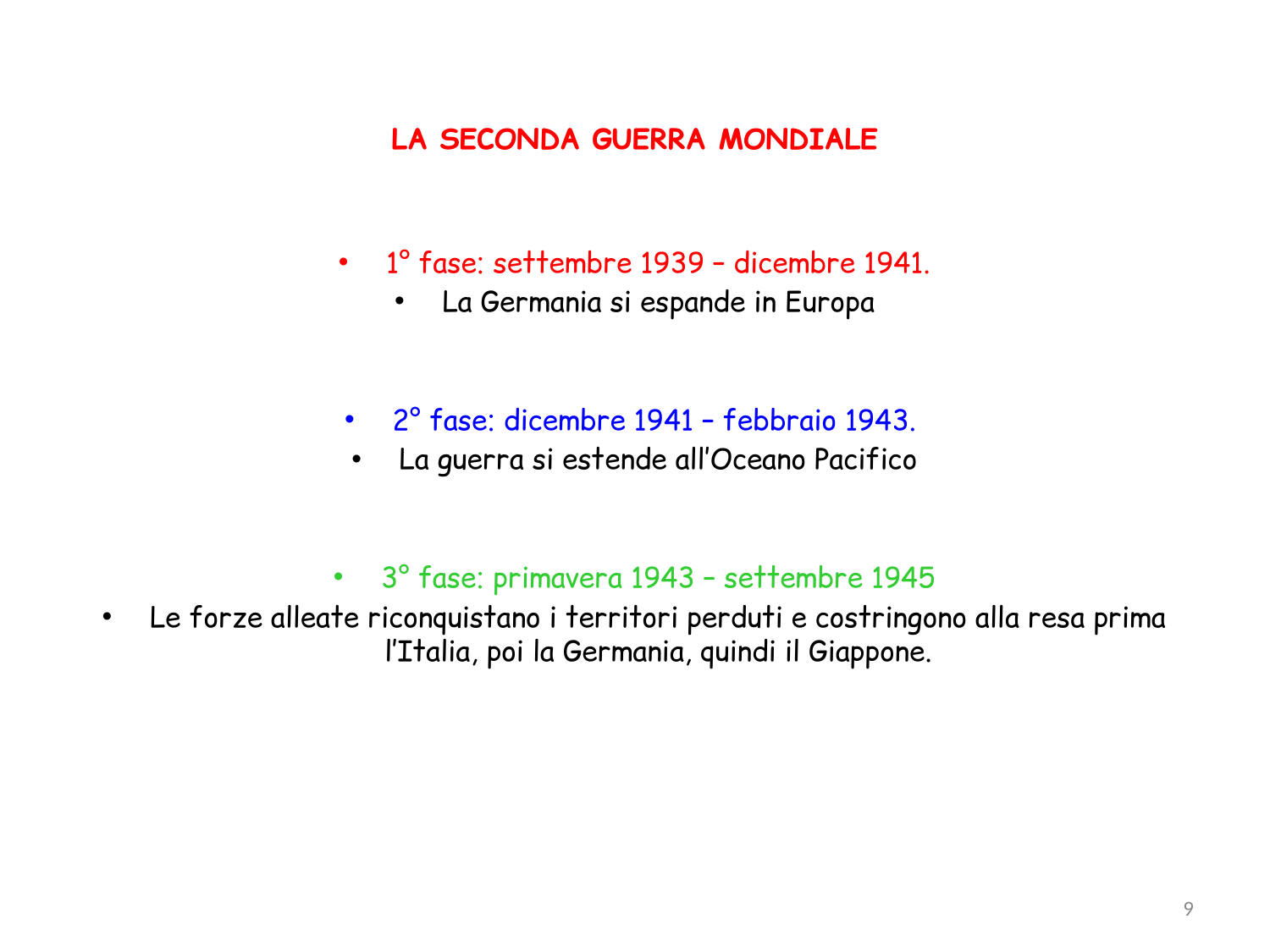

# LA SECONDA GUERRA MONDIALE
1° fase: settembre 1939 – dicembre 1941.
La Germania si espande in Europa

2° fase: dicembre 1941 – febbraio 1943.
La guerra si estende all’Oceano Pacifico

3° fase: primavera 1943 – settembre 1945
Le forze alleate riconquistano i territori perduti e costringono alla resa prima l’Italia, poi la Germania, quindi il Giappone.

9